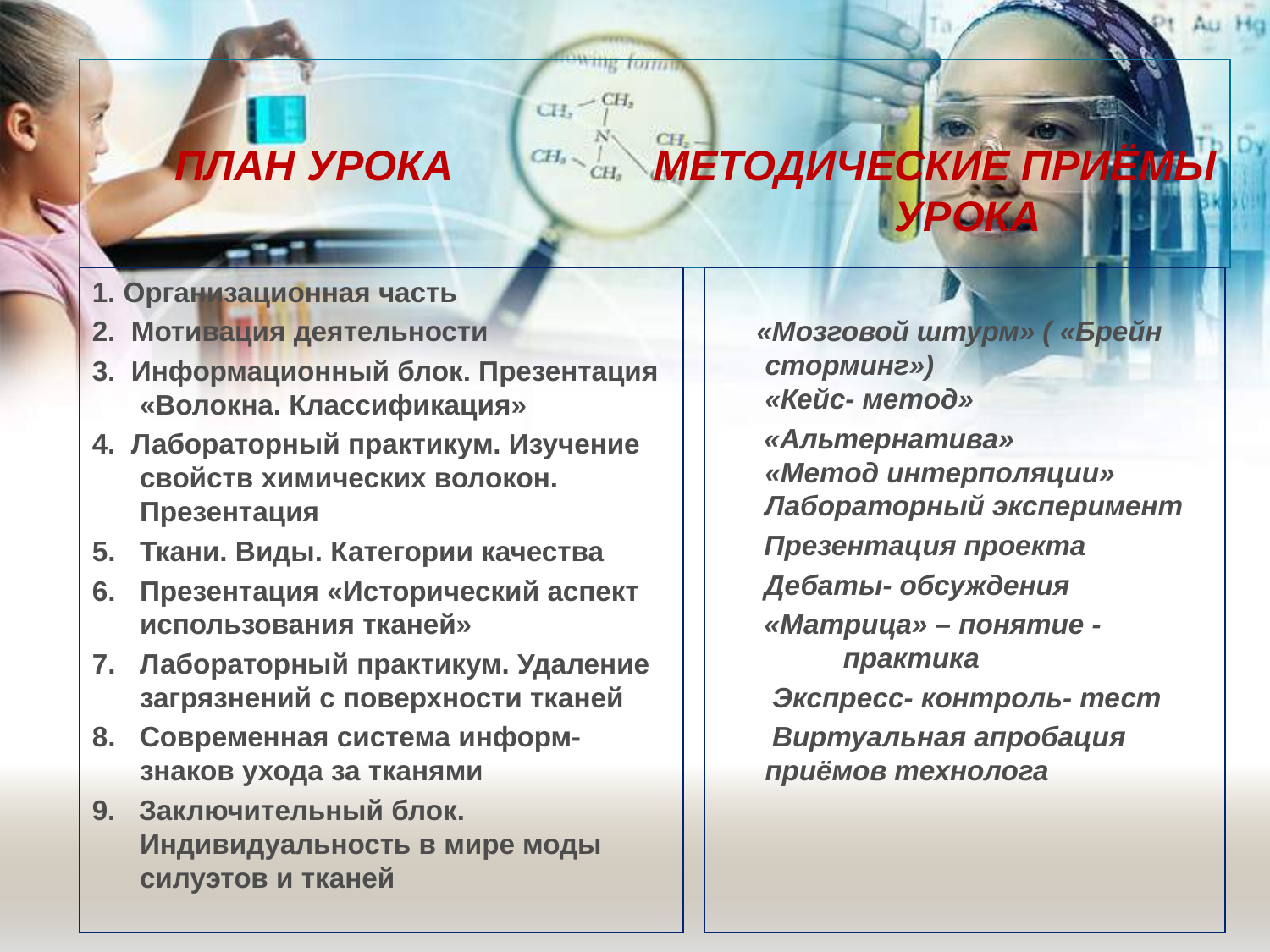

# ПЛАН УРОКА                 МЕТОДИЧЕСКИЕ ПРИЁМЫ УРОКА

     «Мозговой штурм» ( «Брейн сторминг»)
«Кейс- метод»
      «Альтернатива»
«Метод интерполяции» Лабораторный эксперимент
      Презентация проекта
      Дебаты- обсуждения
      «Матрица» – понятие -                         практика
       Экспресс- контроль- тест
       Виртуальная апробация   приёмов технолога
1. Организационная часть
2.  Мотивация деятельности
3.  Информационный блок. Презентация «Волокна. Классификация»
4.  Лабораторный практикум. Изучение свойств химических волокон. Презентация
Ткани. Виды. Категории качества
Презентация «Исторический аспект использования тканей»
Лабораторный практикум. Удаление загрязнений с поверхности тканей
Современная система информ-знаков ухода за тканями
9.   Заключительный блок.  Индивидуальность в мире моды силуэтов и тканей